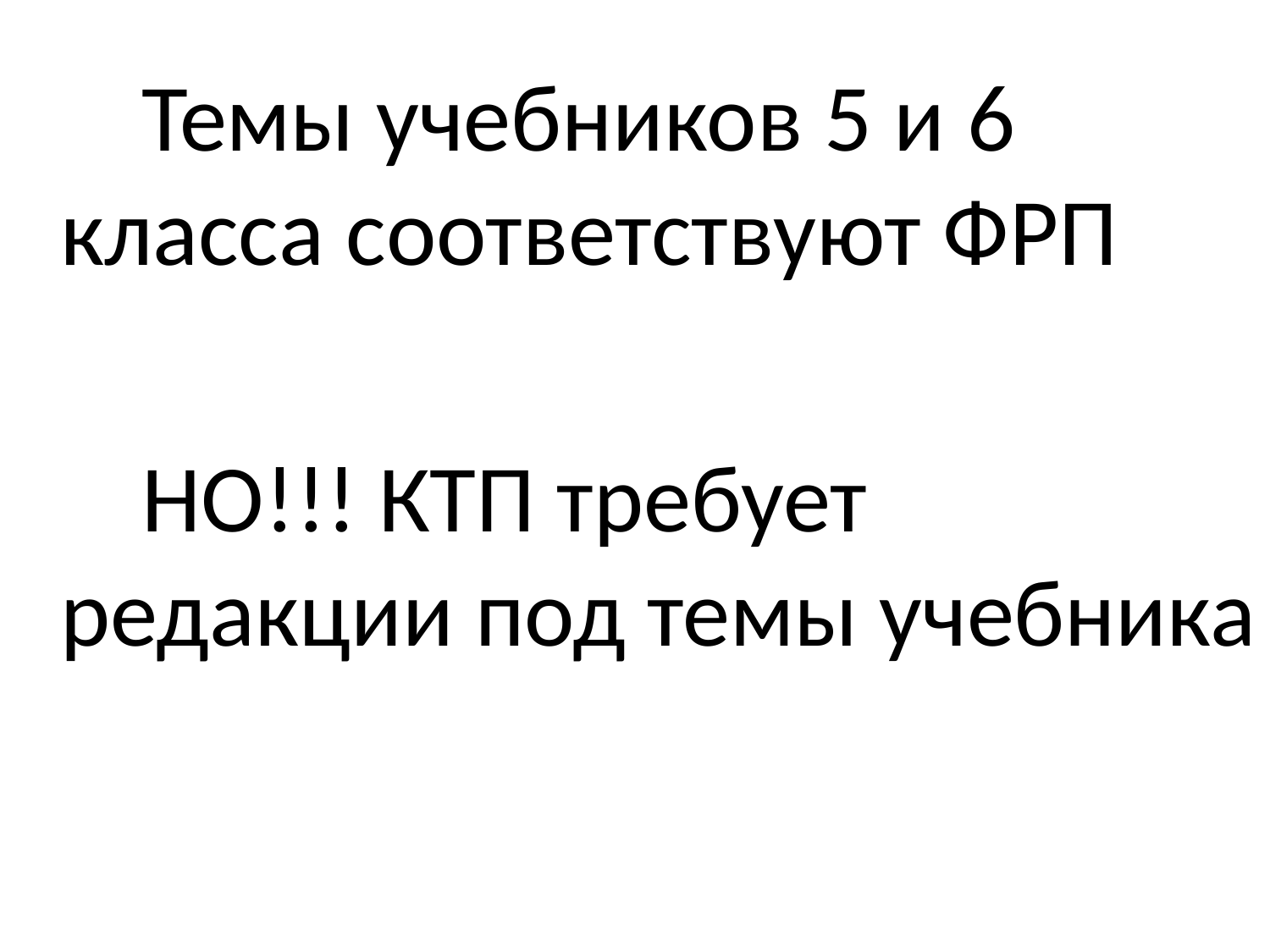

Темы учебников 5 и 6 класса соответствуют ФРП

      НО!!! КТП требует редакции под темы учебника